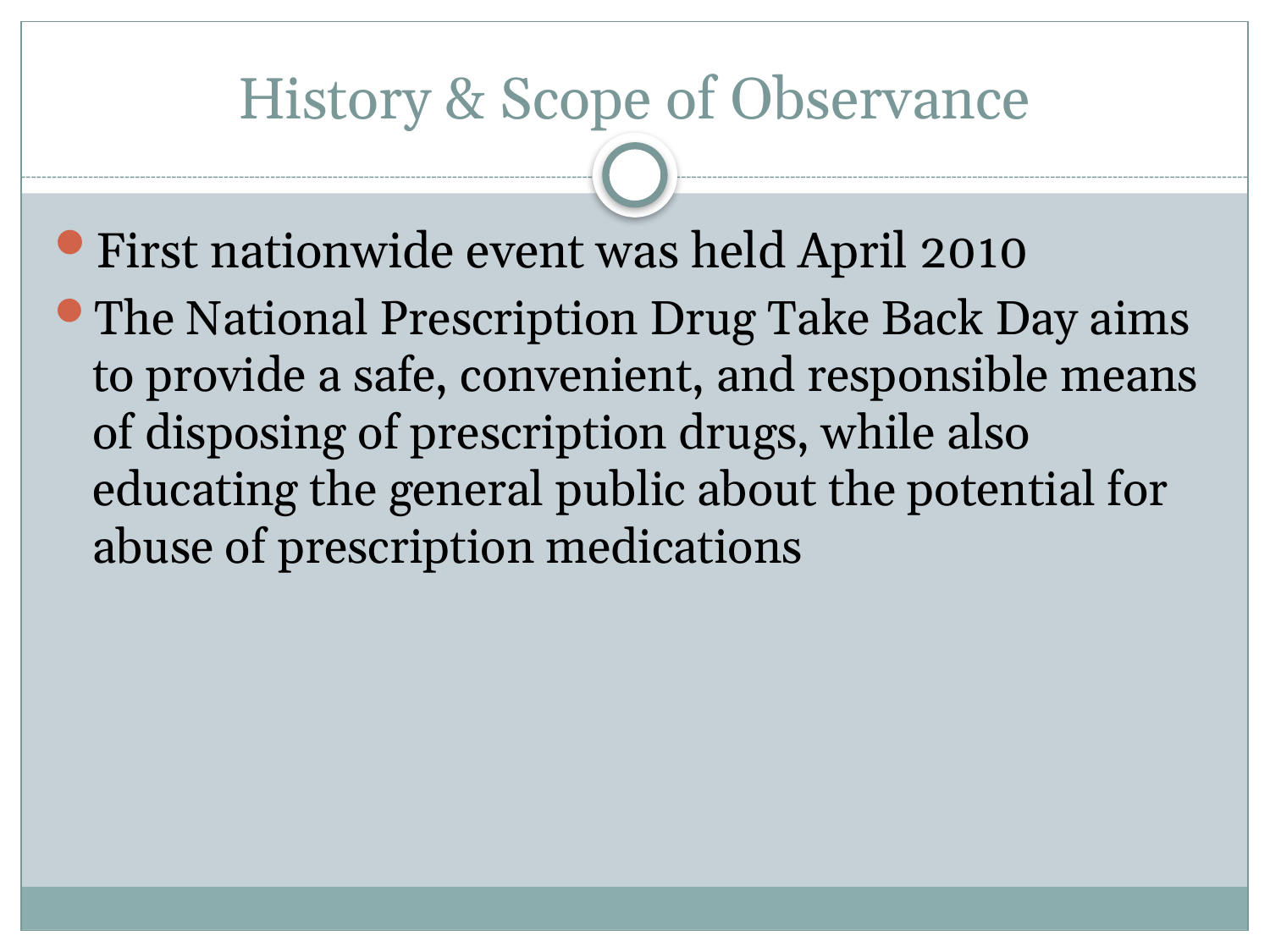

# History & Scope of Observance
First nationwide event was held April 2010
The National Prescription Drug Take Back Day aims to provide a safe, convenient, and responsible means of disposing of prescription drugs, while also educating the general public about the potential for abuse of prescription medications